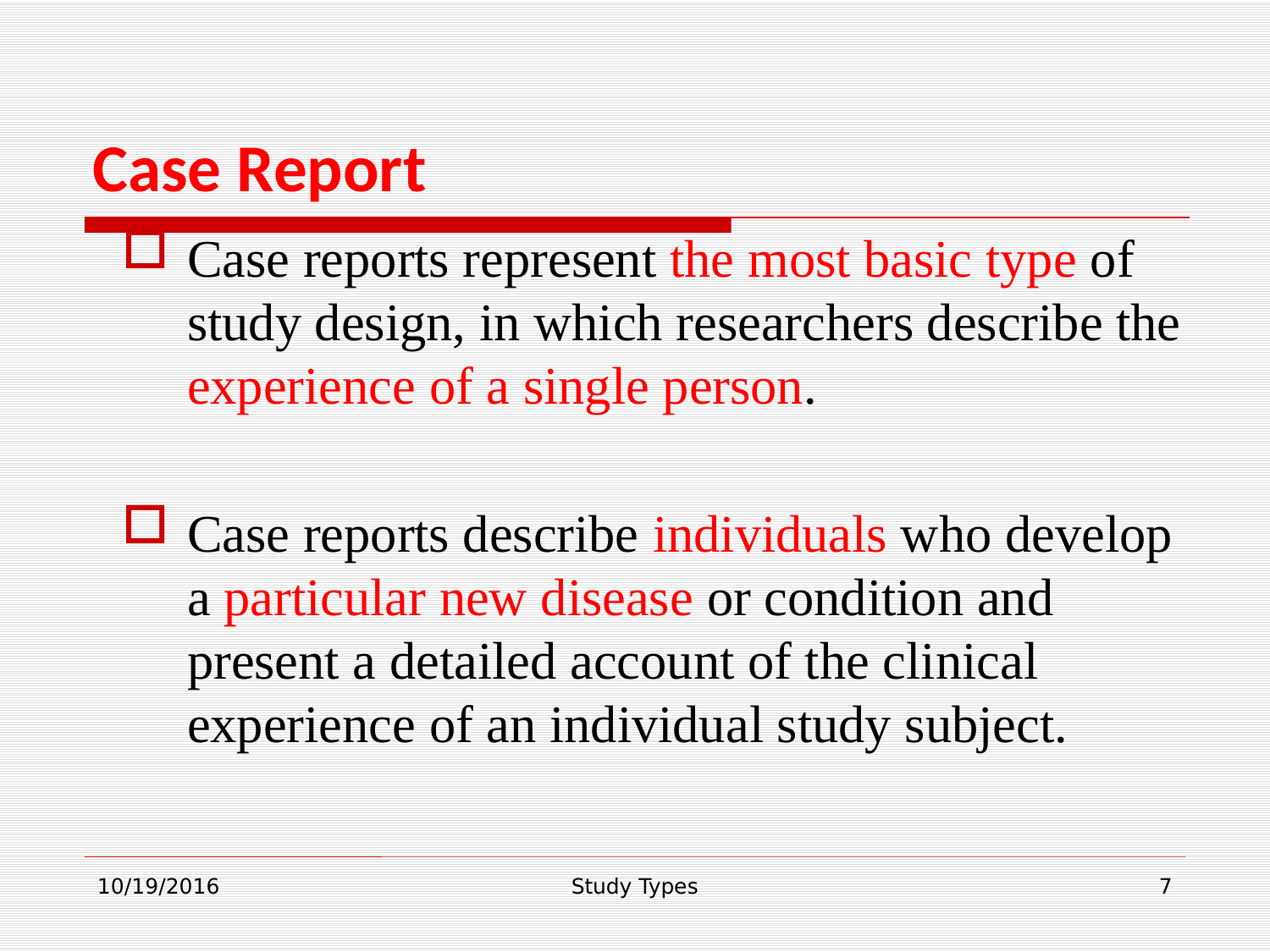

# Case Report
Case reports represent the most basic type of study design, in which researchers describe the experience of a single person.

Case reports describe individuals who develop a particular new disease or condition and present a detailed account of the clinical experience of an individual study subject.
10/19/2016
Study Types
7